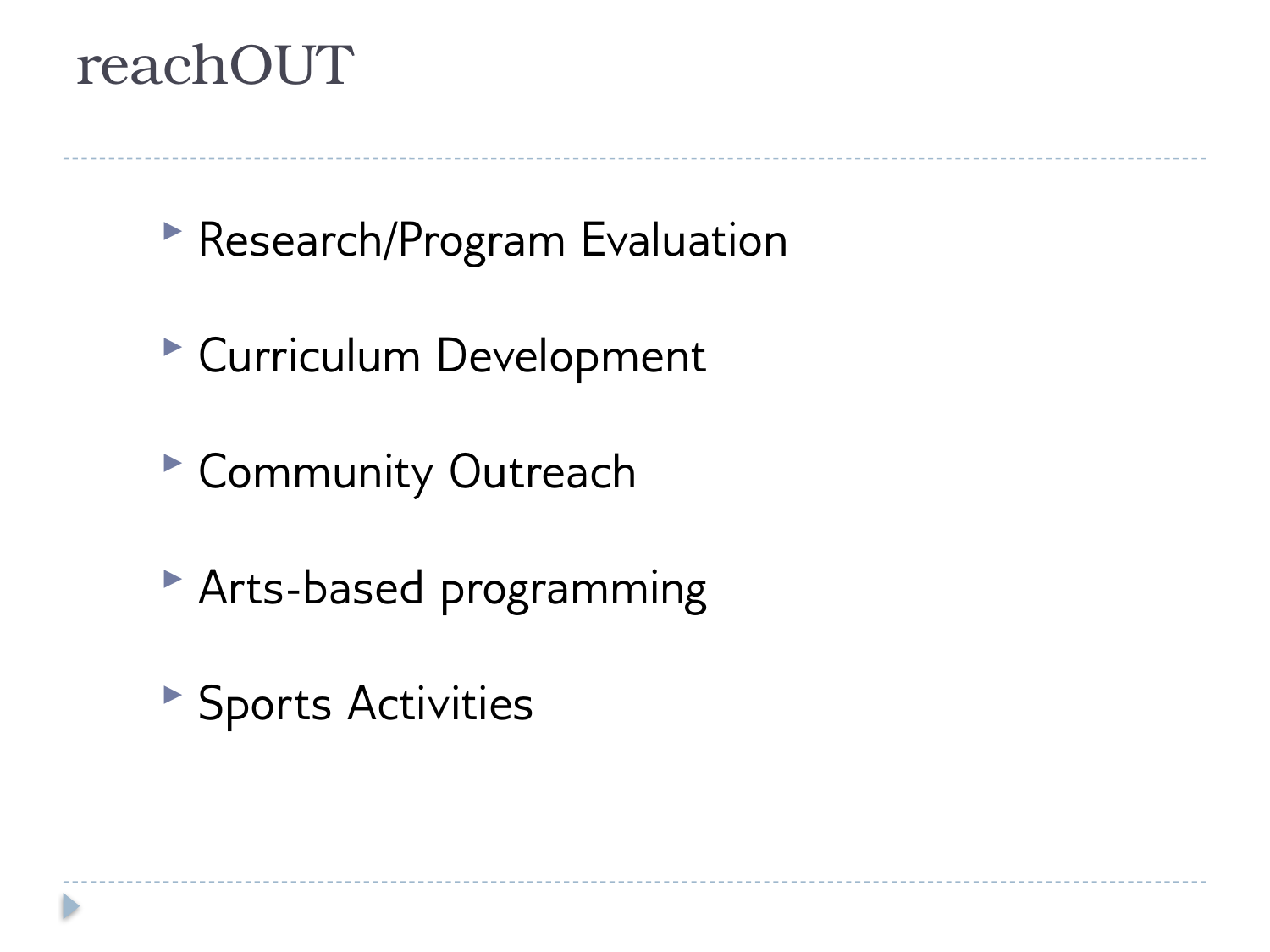

# reachOUT
Research/Program Evaluation

Curriculum Development

Community Outreach

Arts-based programming

Sports Activities